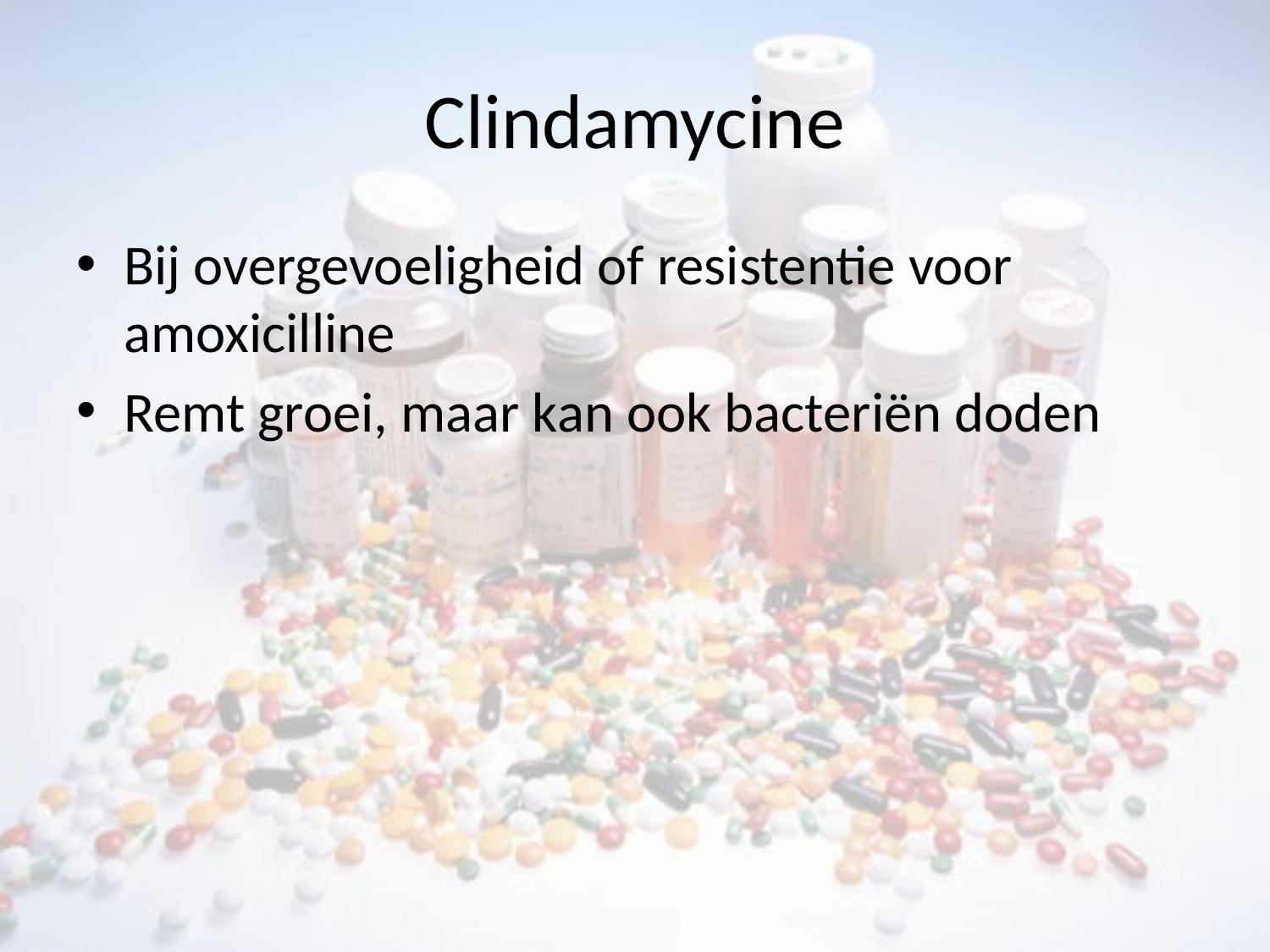

# Clindamycine
Bij overgevoeligheid of resistentie voor amoxicilline
Remt groei, maar kan ook bacteriën doden